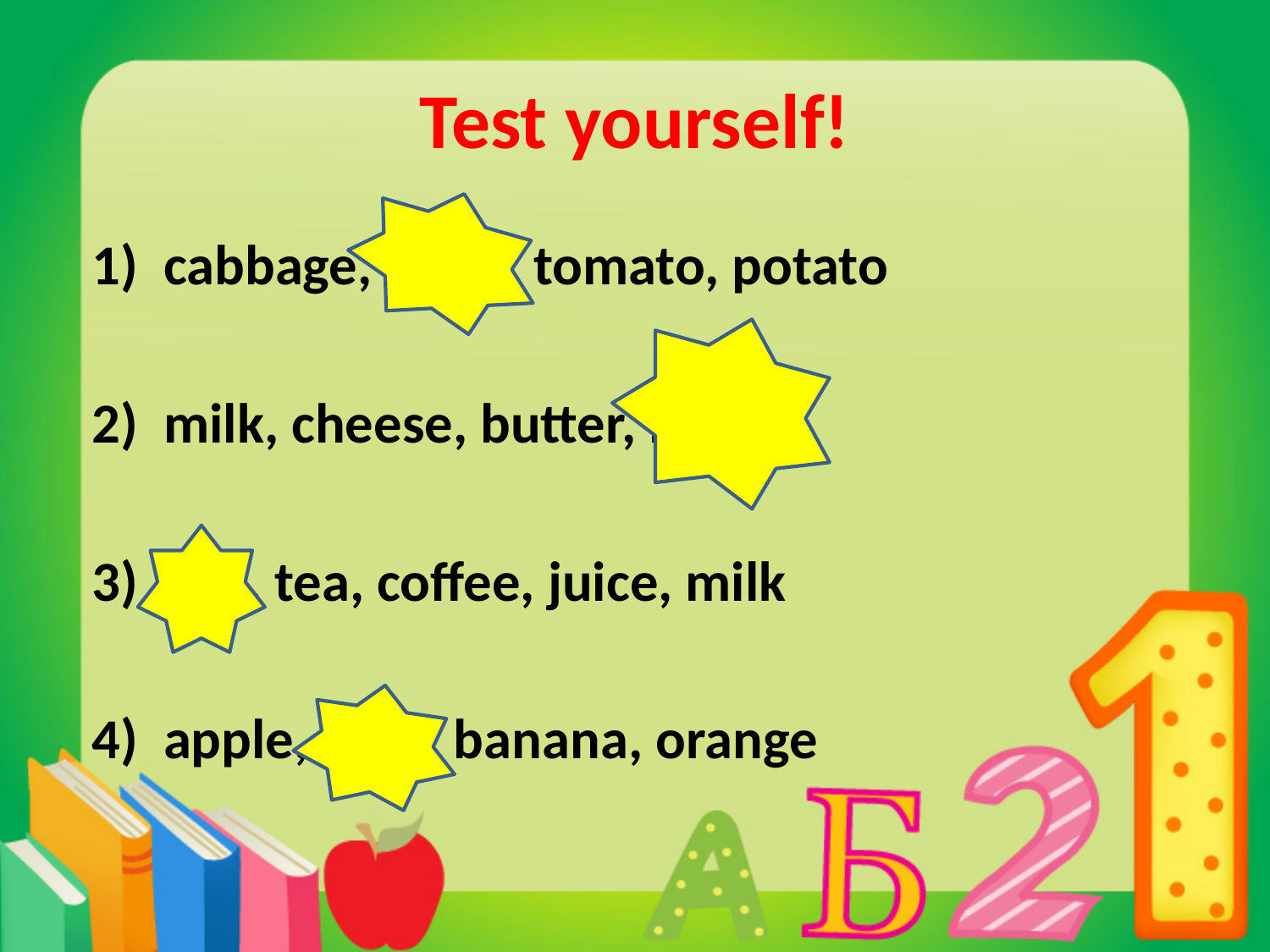

# Test yourself!

cabbage, meat, tomato, potato

milk, cheese, butter, bread

fish, tea, coffee, juice, milk

apple, cake, banana, orange